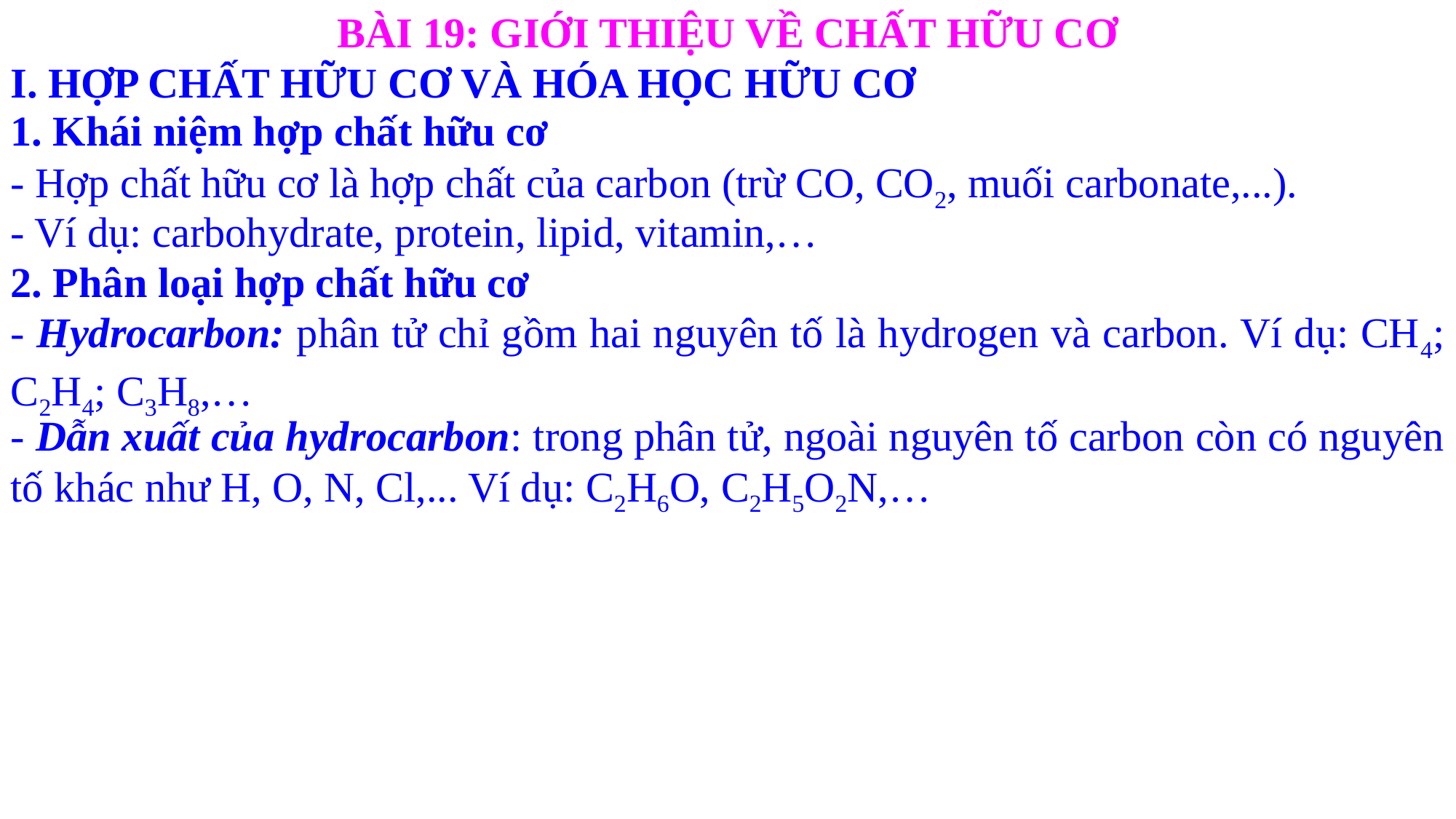

BÀI 19: GIỚI THIỆU VỀ CHẤT HỮU CƠ

I. HỢP CHẤT HỮU CƠ VÀ HÓA HỌC HỮU CƠ
1. Khái niệm hợp chất hữu cơ

- Hợp chất hữu cơ là hợp chất của carbon (trừ CO, CO2, muối carbonate,...).
- Ví dụ: carbohydrate, protein, lipid, vitamin,…
2. Phân loại hợp chất hữu cơ
- Hydrocarbon: phân tử chỉ gồm hai nguyên tố là hydrogen và carbon. Ví dụ: CH4; C2H4; C3H8,…
- Dẫn xuất của hydrocarbon: trong phân tử, ngoài nguyên tố carbon còn có nguyên tố khác như H, O, N, Cl,... Ví dụ: C2H6O, C2H5O2N,…